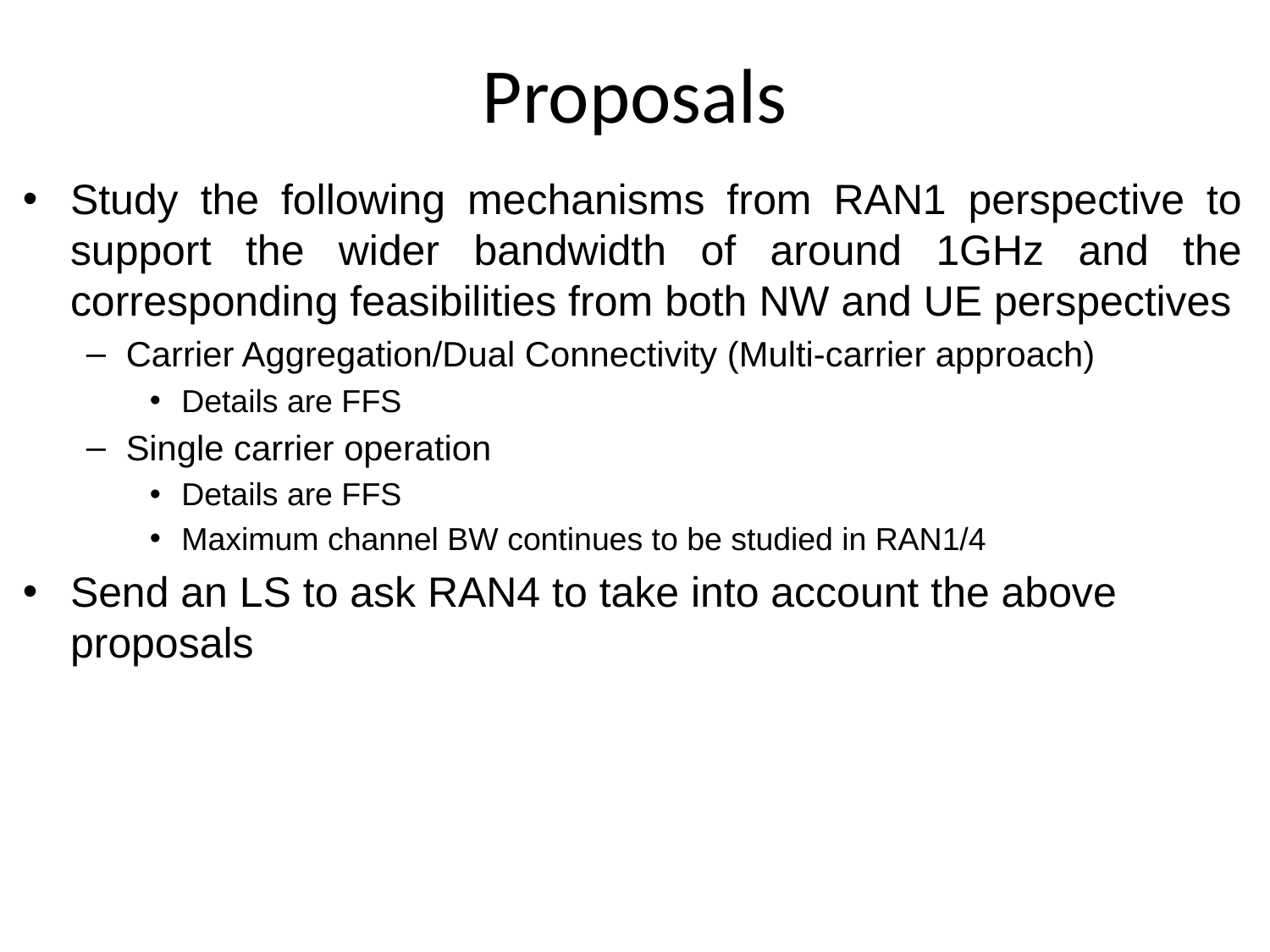

# Proposals
Study the following mechanisms from RAN1 perspective to support the wider bandwidth of around 1GHz and the corresponding feasibilities from both NW and UE perspectives
Carrier Aggregation/Dual Connectivity (Multi-carrier approach)
Details are FFS
Single carrier operation
Details are FFS
Maximum channel BW continues to be studied in RAN1/4
Send an LS to ask RAN4 to take into account the above proposals